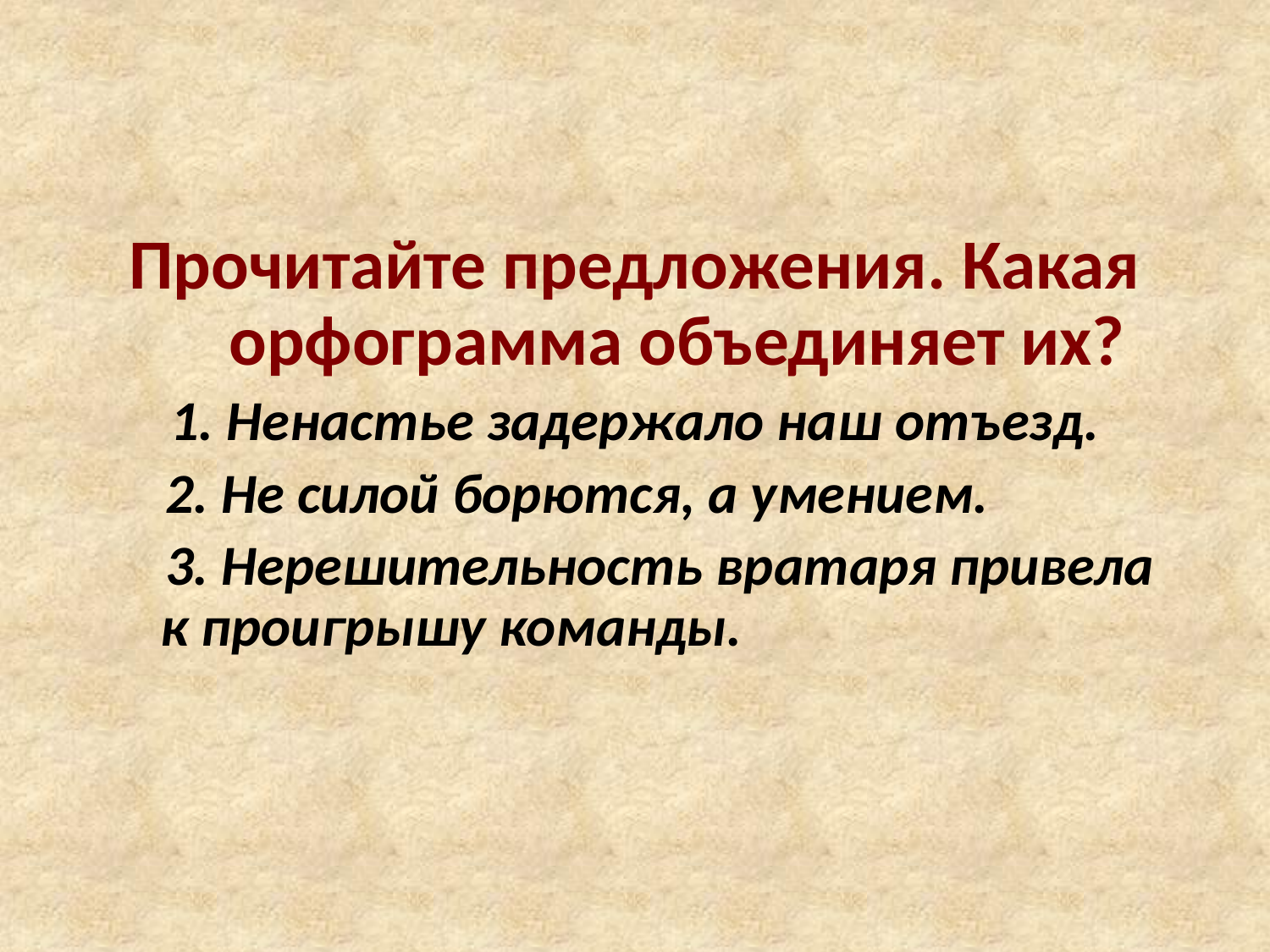

#
Прочитайте предложения. Какая орфограмма объединяет их?
1. Ненастье задержало наш отъезд.
       2. Не силой борются, а умением.
       3. Нерешительность вратаря привела к проигрышу команды.